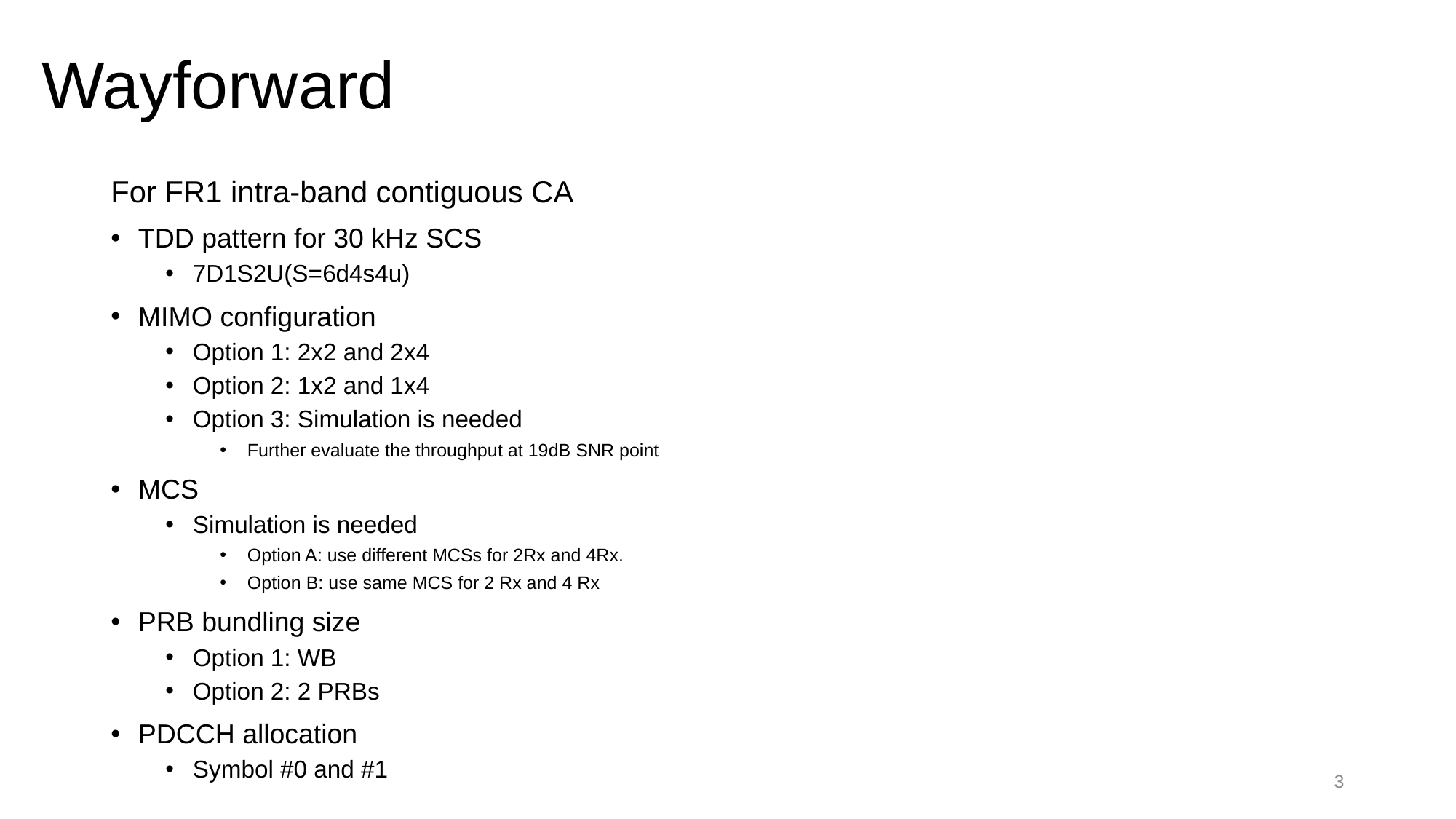

# Wayforward
For FR1 intra-band contiguous CA
TDD pattern for 30 kHz SCS
7D1S2U(S=6d4s4u)
MIMO configuration
Option 1: 2x2 and 2x4
Option 2: 1x2 and 1x4
Option 3: Simulation is needed
Further evaluate the throughput at 19dB SNR point
MCS
Simulation is needed
Option A: use different MCSs for 2Rx and 4Rx.
Option B: use same MCS for 2 Rx and 4 Rx
PRB bundling size
Option 1: WB
Option 2: 2 PRBs
PDCCH allocation
Symbol #0 and #1

3